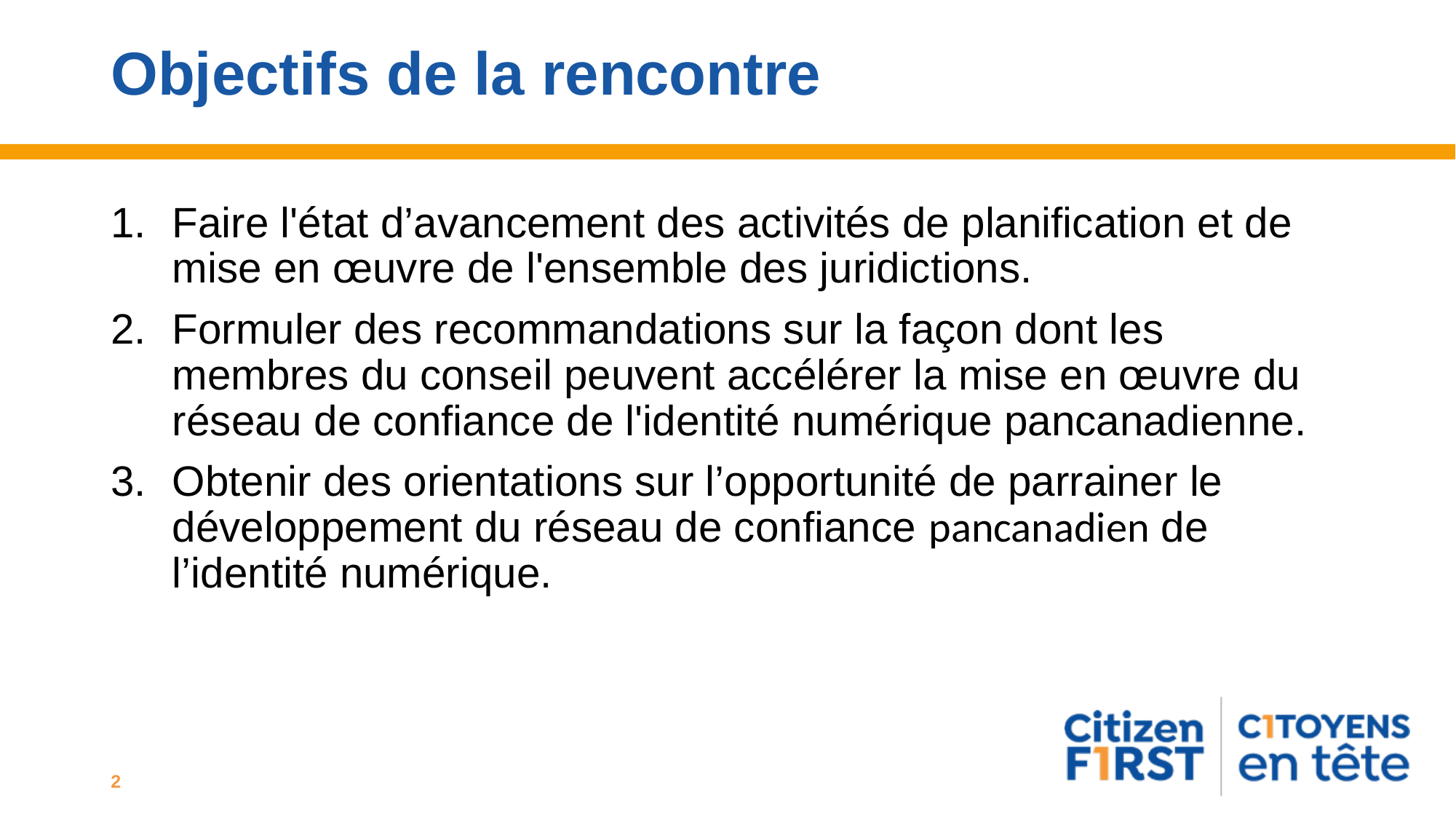

# Objectifs de la rencontre
Faire l'état d’avancement des activités de planification et de mise en œuvre de l'ensemble des juridictions.
Formuler des recommandations sur la façon dont les membres du conseil peuvent accélérer la mise en œuvre du réseau de confiance de l'identité numérique pancanadienne.
Obtenir des orientations sur l’opportunité de parrainer le développement du réseau de confiance pancanadien de l’identité numérique.
2